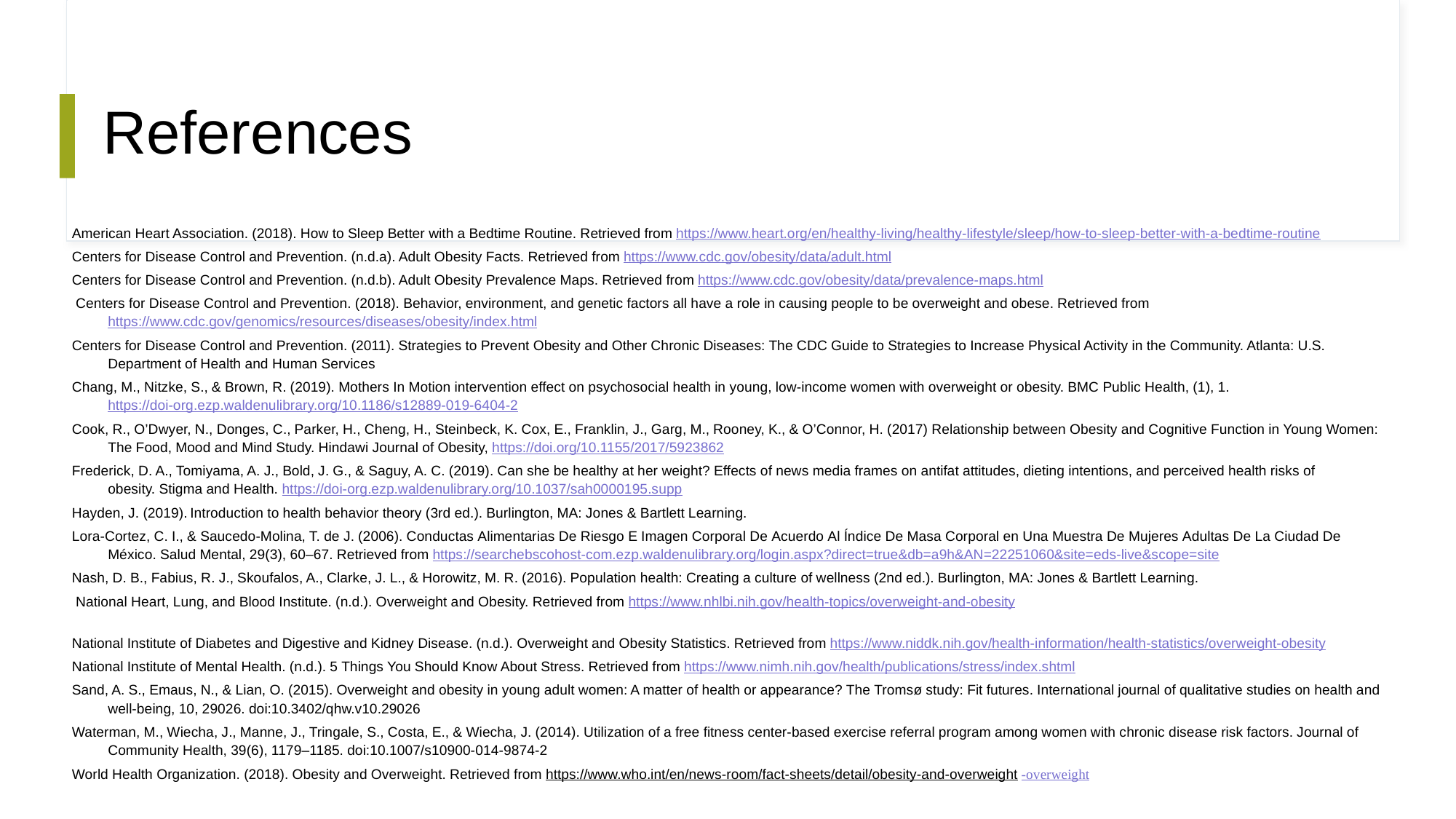

# References
American Heart Association. (2018). How to Sleep Better with a Bedtime Routine. Retrieved from https://www.heart.org/en/healthy-living/healthy-lifestyle/sleep/how-to-sleep-better-with-a-bedtime-routine
Centers for Disease Control and Prevention. (n.d.a). Adult Obesity Facts. Retrieved from https://www.cdc.gov/obesity/data/adult.html
Centers for Disease Control and Prevention. (n.d.b). Adult Obesity Prevalence Maps. Retrieved from https://www.cdc.gov/obesity/data/prevalence-maps.html
 Centers for Disease Control and Prevention. (2018). Behavior, environment, and genetic factors all have a role in causing people to be overweight and obese. Retrieved from https://www.cdc.gov/genomics/resources/diseases/obesity/index.html
Centers for Disease Control and Prevention. (2011). Strategies to Prevent Obesity and Other Chronic Diseases: The CDC Guide to Strategies to Increase Physical Activity in the Community. Atlanta: U.S. Department of Health and Human Services
Chang, M., Nitzke, S., & Brown, R. (2019). Mothers In Motion intervention effect on psychosocial health in young, low-income women with overweight or obesity. BMC Public Health, (1), 1. https://doi-org.ezp.waldenulibrary.org/10.1186/s12889-019-6404-2
Cook, R., O’Dwyer, N., Donges, C., Parker, H., Cheng, H., Steinbeck, K. Cox, E., Franklin, J., Garg, M., Rooney, K., & O’Connor, H. (2017) Relationship between Obesity and Cognitive Function in Young Women: The Food, Mood and Mind Study. Hindawi Journal of Obesity, https://doi.org/10.1155/2017/5923862
Frederick, D. A., Tomiyama, A. J., Bold, J. G., & Saguy, A. C. (2019). Can she be healthy at her weight? Effects of news media frames on antifat attitudes, dieting intentions, and perceived health risks of obesity. Stigma and Health. https://doi-org.ezp.waldenulibrary.org/10.1037/sah0000195.supp
Hayden, J. (2019). Introduction to health behavior theory (3rd ed.). Burlington, MA: Jones & Bartlett Learning.
Lora-Cortez, C. I., & Saucedo-Molina, T. de J. (2006). Conductas Alimentarias De Riesgo E Imagen Corporal De Acuerdo Al Índice De Masa Corporal en Una Muestra De Mujeres Adultas De La Ciudad De México. Salud Mental, 29(3), 60–67. Retrieved from https://searchebscohost-com.ezp.waldenulibrary.org/login.aspx?direct=true&db=a9h&AN=22251060&site=eds-live&scope=site
Nash, D. B., Fabius, R. J., Skoufalos, A., Clarke, J. L., & Horowitz, M. R. (2016). Population health: Creating a culture of wellness (2nd ed.). Burlington, MA: Jones & Bartlett Learning.
 National Heart, Lung, and Blood Institute. (n.d.). Overweight and Obesity. Retrieved from https://www.nhlbi.nih.gov/health-topics/overweight-and-obesity
National Institute of Diabetes and Digestive and Kidney Disease. (n.d.). Overweight and Obesity Statistics. Retrieved from https://www.niddk.nih.gov/health-information/health-statistics/overweight-obesity
National Institute of Mental Health. (n.d.). 5 Things You Should Know About Stress. Retrieved from https://www.nimh.nih.gov/health/publications/stress/index.shtml
Sand, A. S., Emaus, N., & Lian, O. (2015). Overweight and obesity in young adult women: A matter of health or appearance? The Tromsø study: Fit futures. International journal of qualitative studies on health and well-being, 10, 29026. doi:10.3402/qhw.v10.29026
Waterman, M., Wiecha, J., Manne, J., Tringale, S., Costa, E., & Wiecha, J. (2014). Utilization of a free fitness center-based exercise referral program among women with chronic disease risk factors. Journal of Community Health, 39(6), 1179–1185. doi:10.1007/s10900-014-9874-2
World Health Organization. (2018). Obesity and Overweight. Retrieved from https://www.who.int/en/news-room/fact-sheets/detail/obesity-and-overweight -overweight